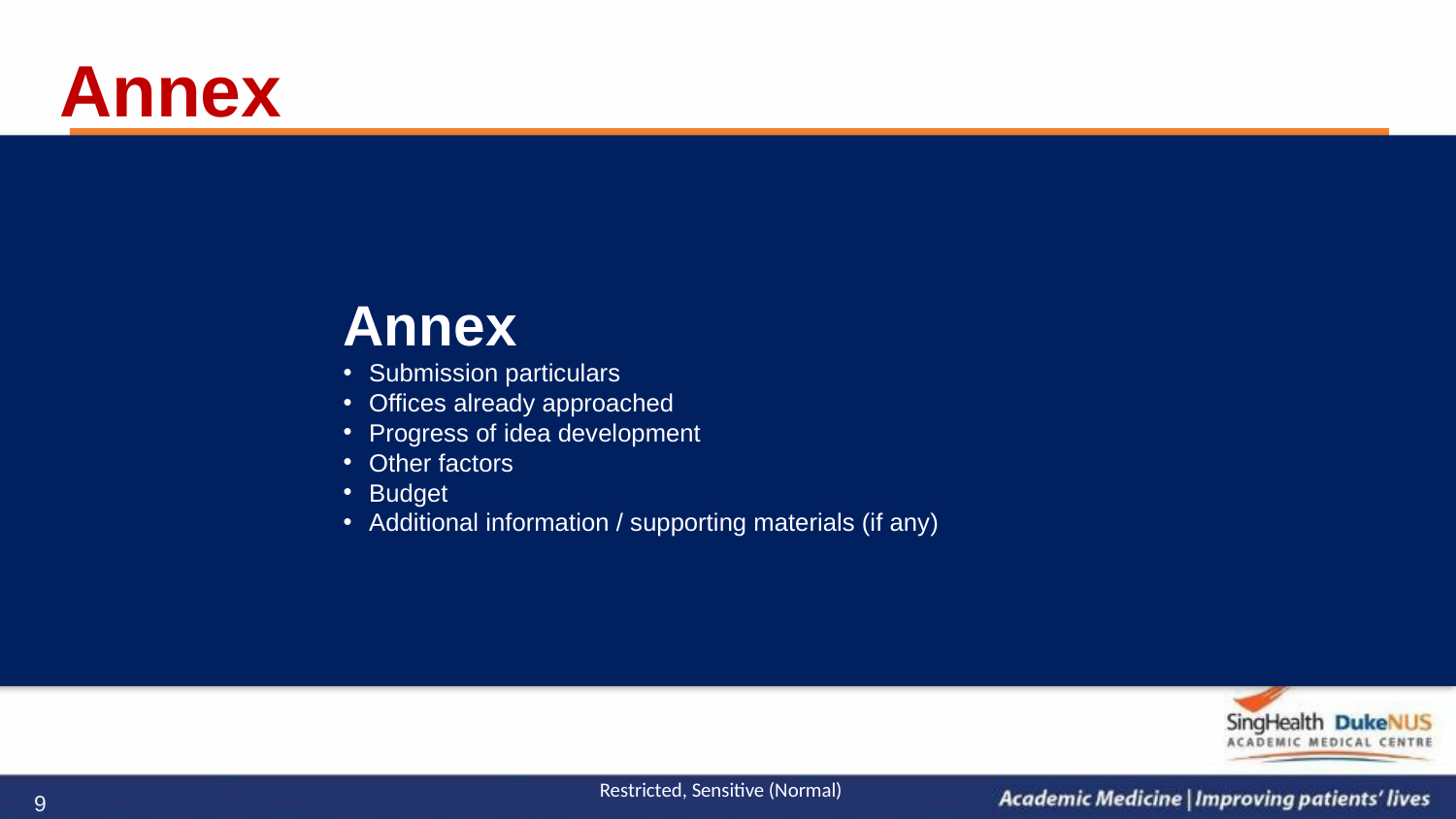

# Annex

Annex
Submission particulars
Offices already approached
Progress of idea development
Other factors
Budget
Additional information / supporting materials (if any)